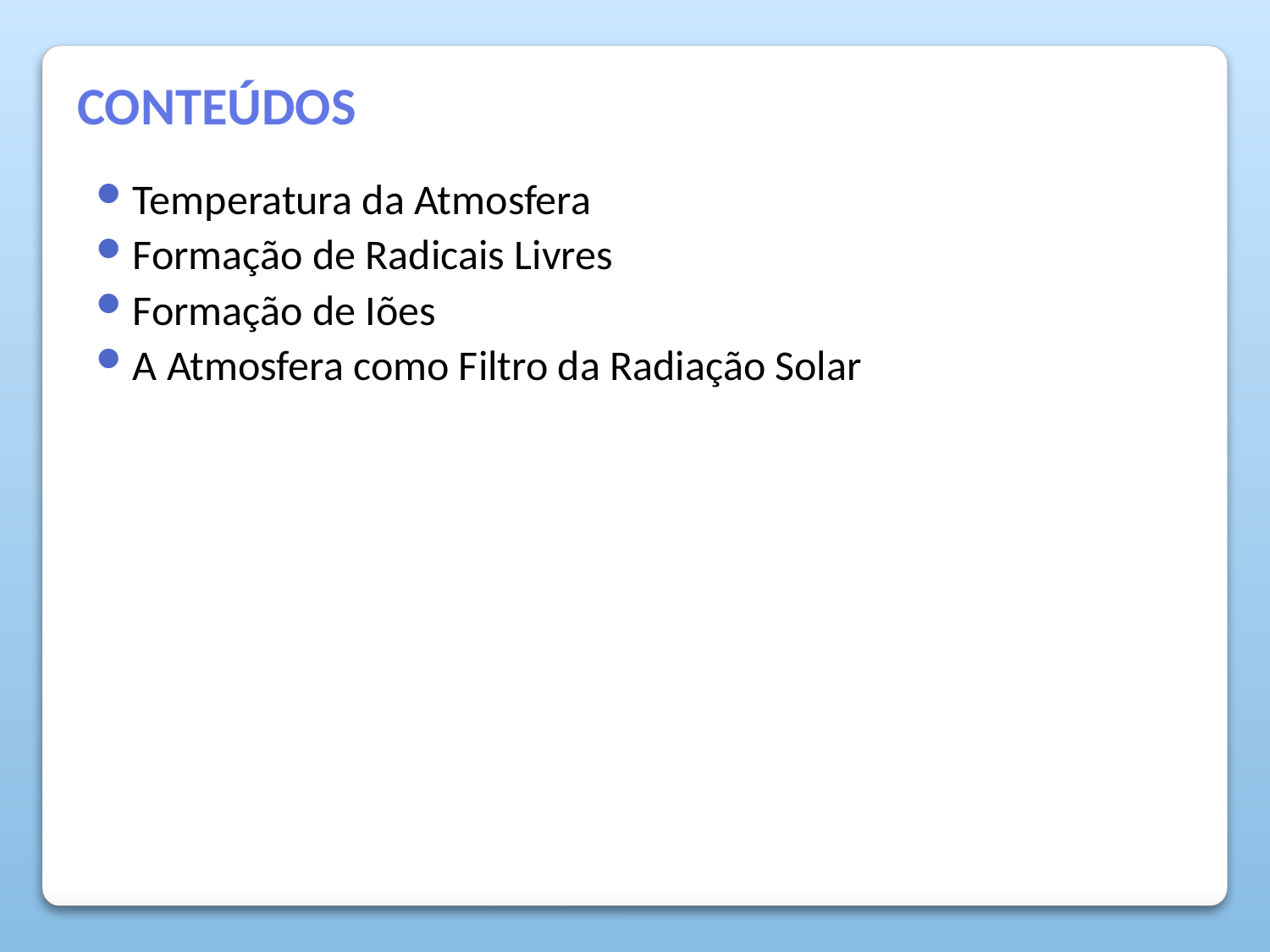

CONTEÚDOS
Temperatura da Atmosfera
Formação de Radicais Livres
Formação de Iões
A Atmosfera como Filtro da Radiação Solar